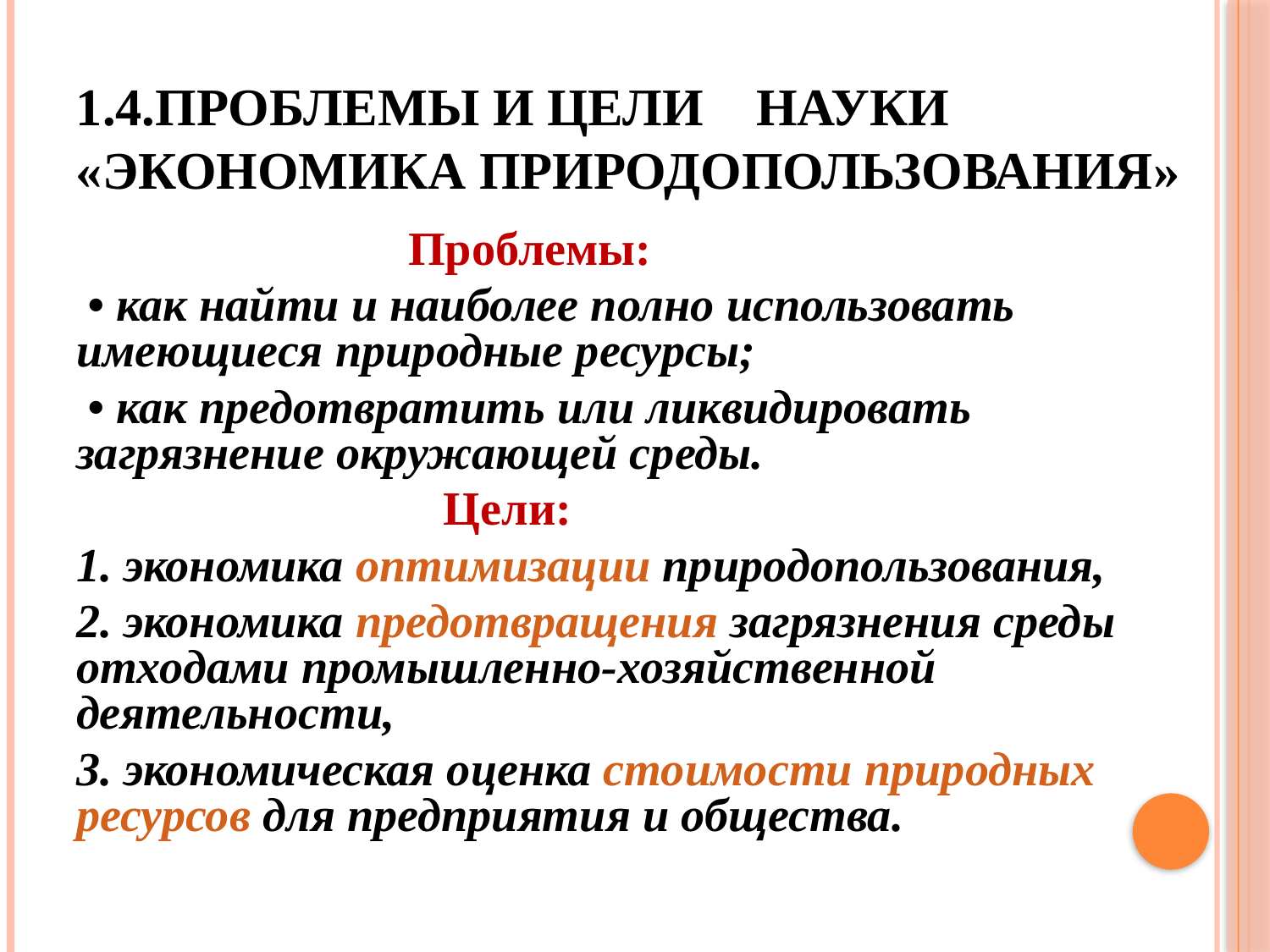

# 1.4.Проблемы и цели    науки «Экономика природопользования»
                            Проблемы:
 • как найти и наиболее полно использовать имеющиеся природные ресурсы;
 • как предотвратить или ликвидировать загрязнение окружающей среды.
                               Цели:
1. экономика оптимизации природопользования,
2. экономика предотвращения загрязнения среды отходами промышленно-хозяйственной деятельности,
3. экономическая оценка стоимости природных ресурсов для предприятия и общества.